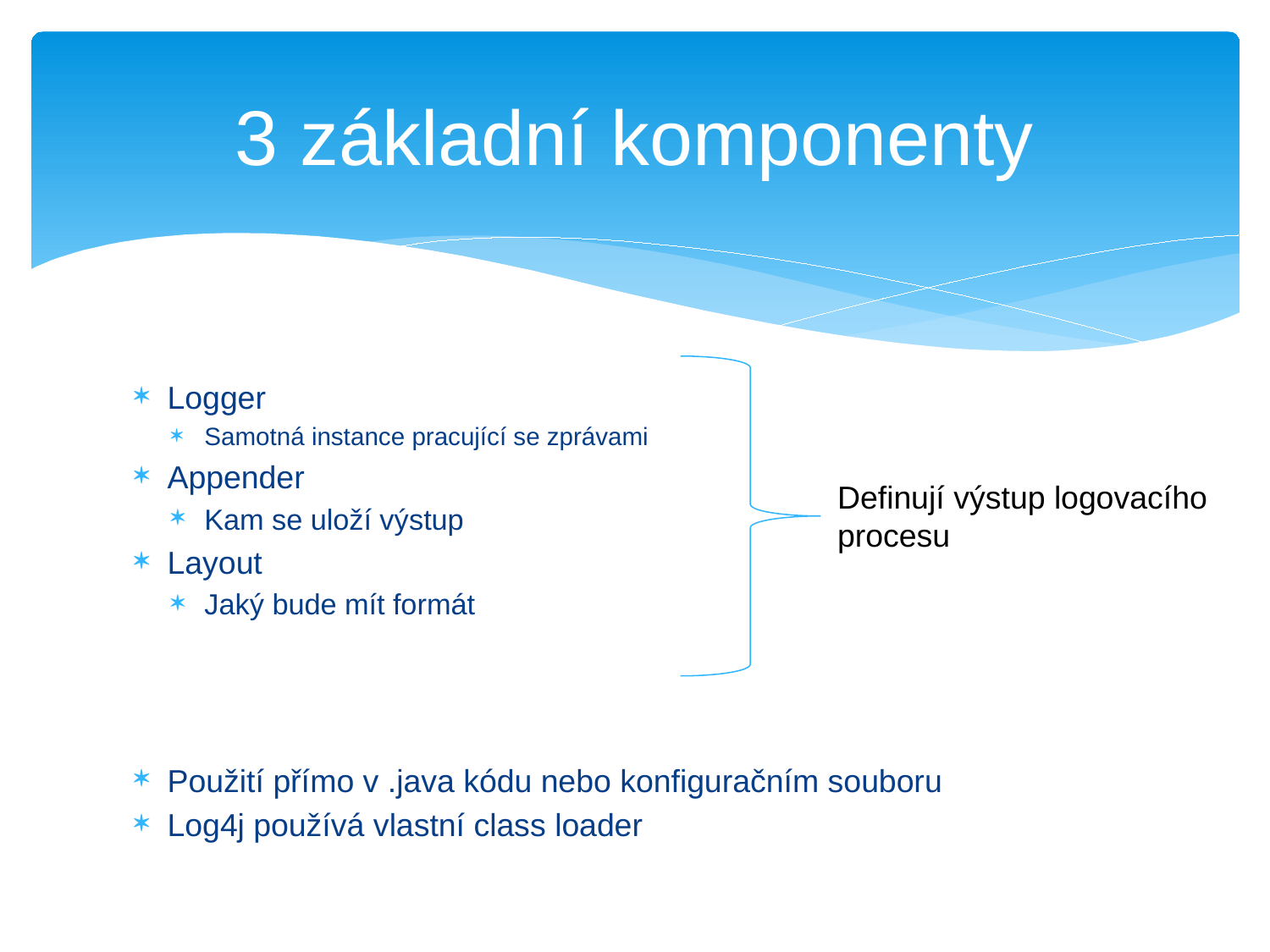

# 3 základní komponenty

Logger
Samotná instance pracující se zprávami
Appender
Kam se uloží výstup
Layout
Jaký bude mít formát

Použití přímo v .java kódu nebo konfiguračním souboru
Log4j používá vlastní class loader
Definují výstup logovacího procesu